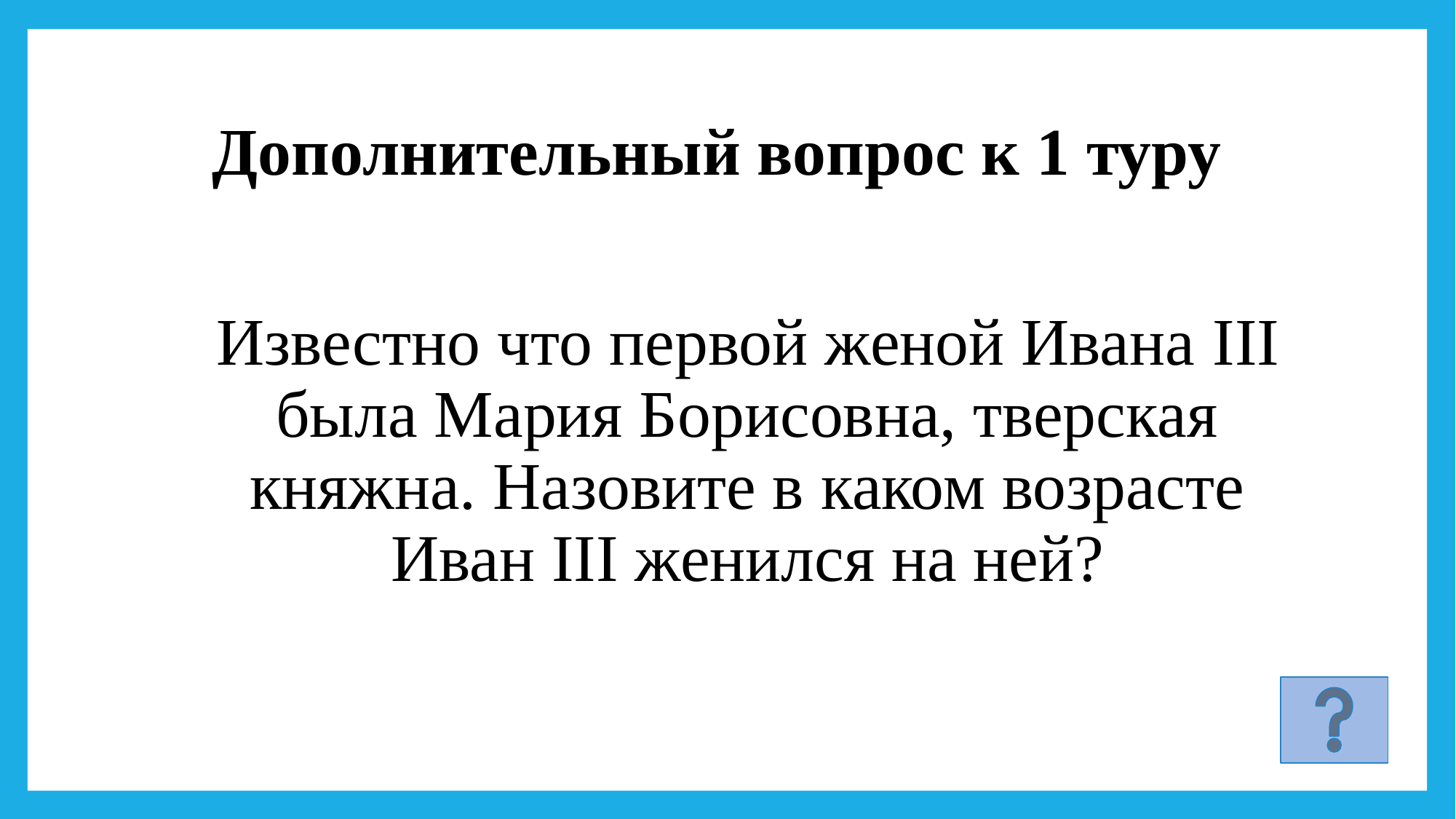

# Дополнительный вопрос к 1 туру
Известно что первой женой Ивана III была Мария Борисовна, тверская княжна. Назовите в каком возрасте Иван III женился на ней?